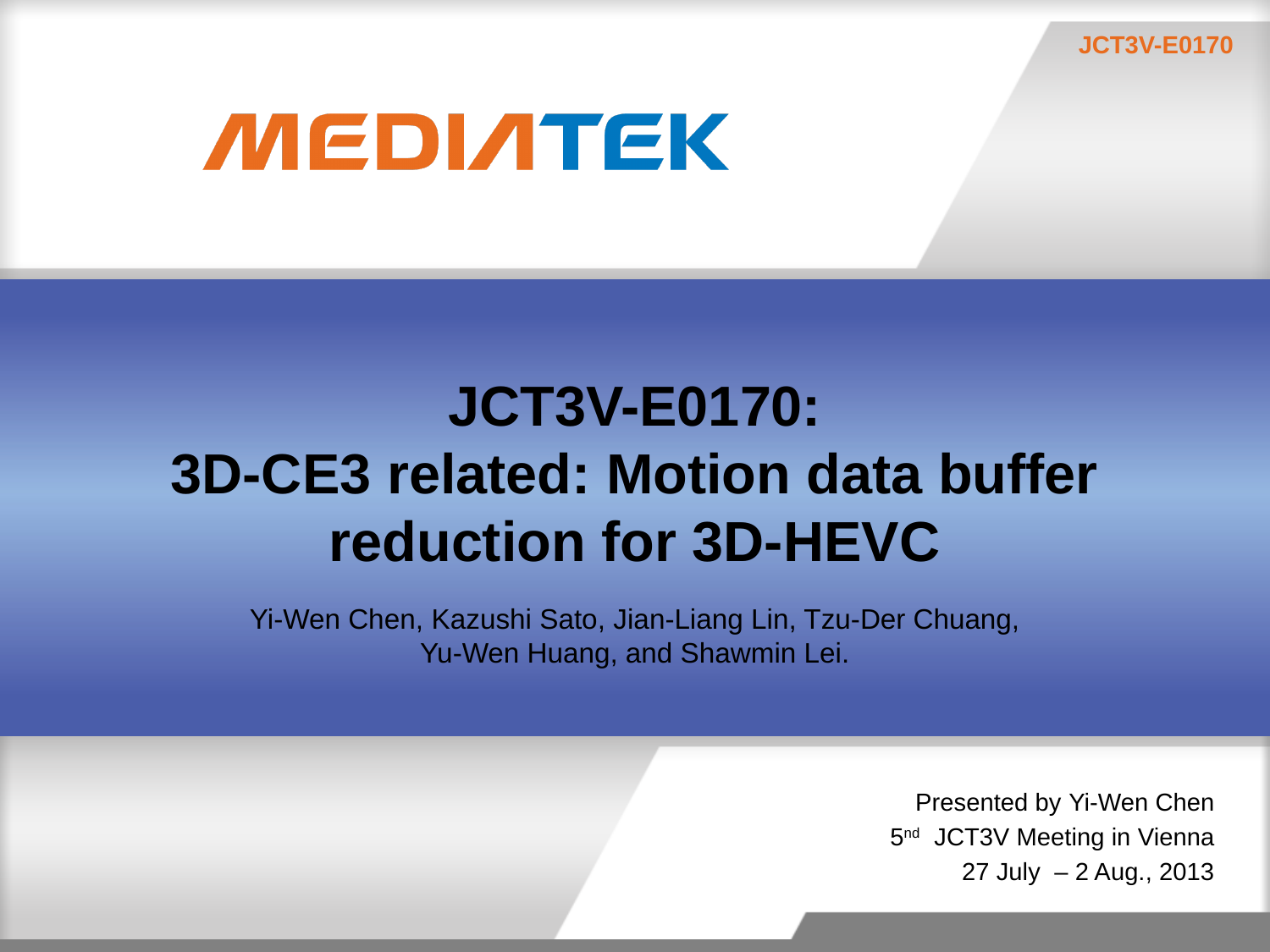

# JCT3V-E0170: 3D-CE3 related: Motion data buffer reduction for 3D-HEVC
Yi-Wen Chen, Kazushi Sato, Jian-Liang Lin, Tzu-Der Chuang,
Yu-Wen Huang, and Shawmin Lei.
Presented by Yi-Wen Chen
5nd  JCT3V Meeting in Vienna
27 July  – 2 Aug., 2013